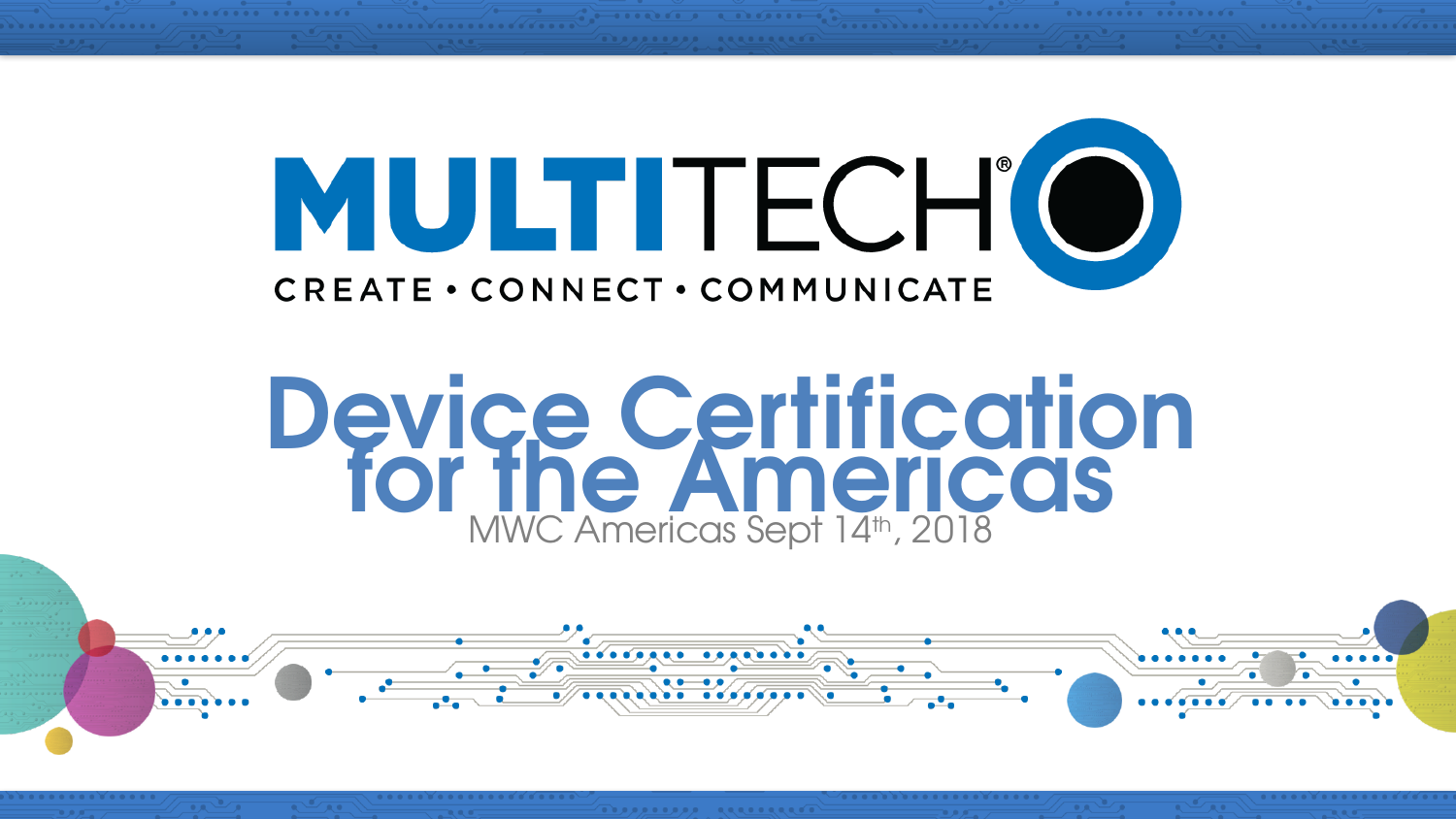

# Device Certification for the Americas MWC Americas Sept 14th, 2018